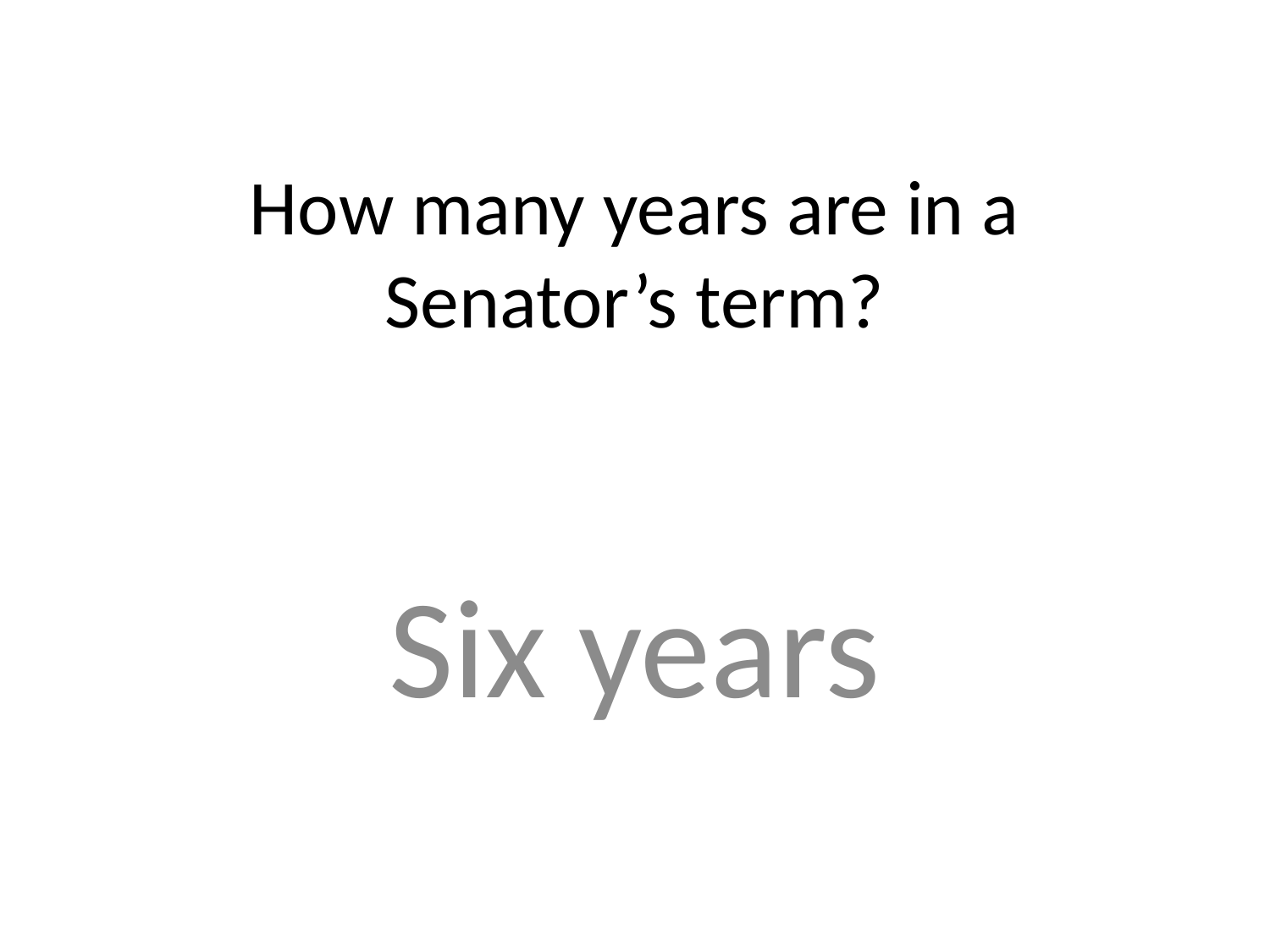

# How many years are in a Senator’s term?
Six years